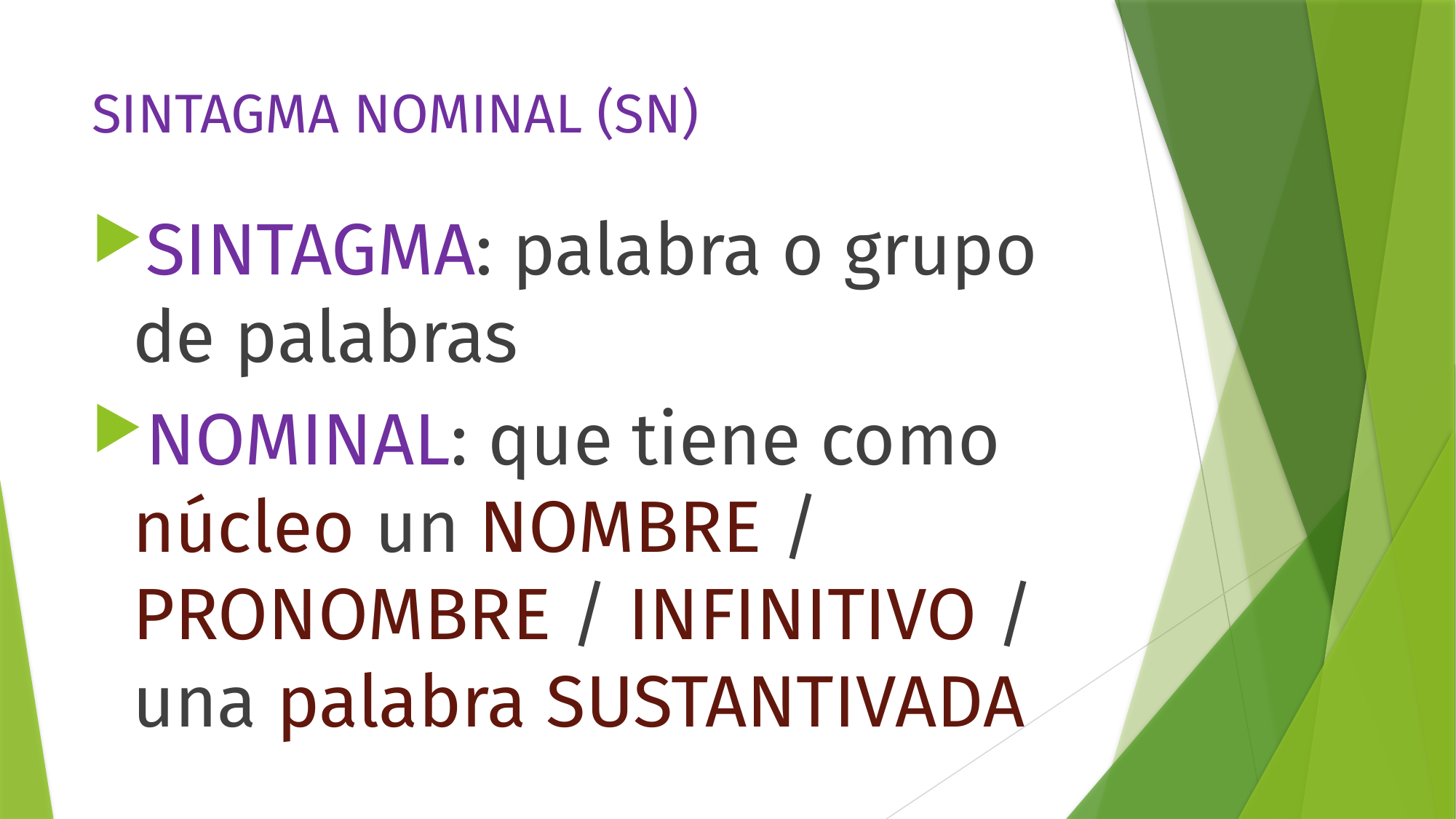

# SINTAGMA NOMINAL (SN)
SINTAGMA: palabra o grupo de palabras
NOMINAL: que tiene como núcleo un NOMBRE / PRONOMBRE / INFINITIVO / una palabra SUSTANTIVADA